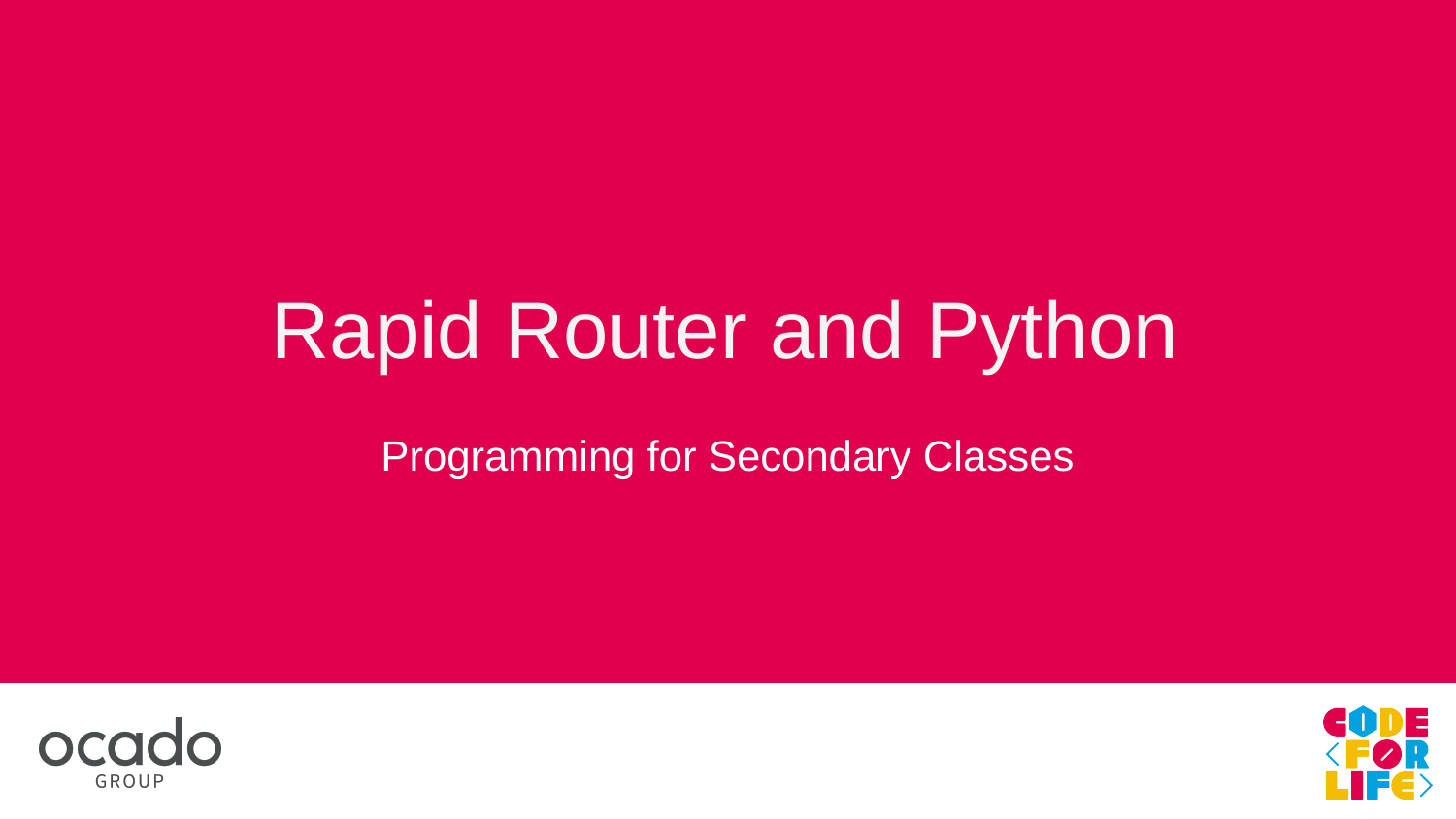

# Rapid Router and Python
Programming for Secondary Classes